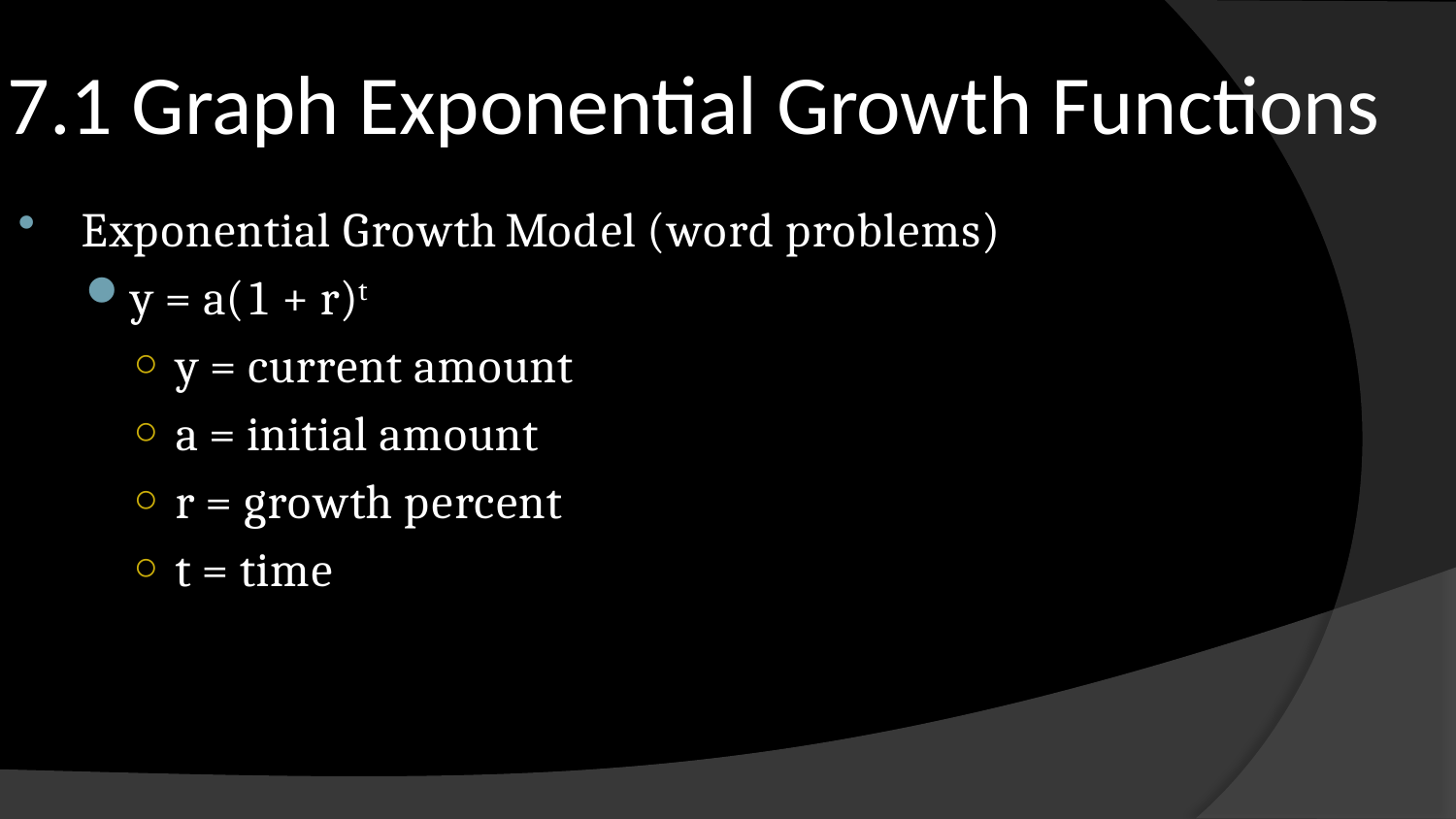

# 7.1 Graph Exponential Growth Functions
Exponential Growth Model (word problems)
y = a(1 + r)t
y = current amount
a = initial amount
r = growth percent
t = time